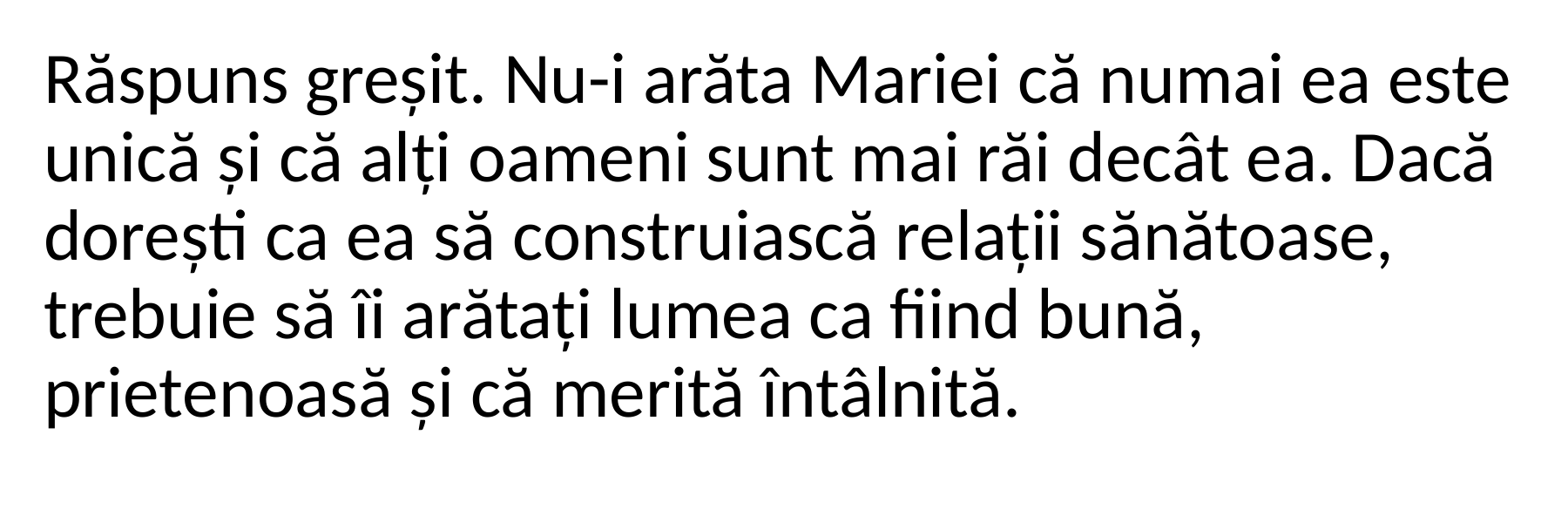

Răspuns greșit. Nu-i arăta Mariei că numai ea este unică și că alți oameni sunt mai răi decât ea. Dacă dorești ca ea să construiască relații sănătoase, trebuie să îi arătați lumea ca fiind bună, prietenoasă și că merită întâlnită.